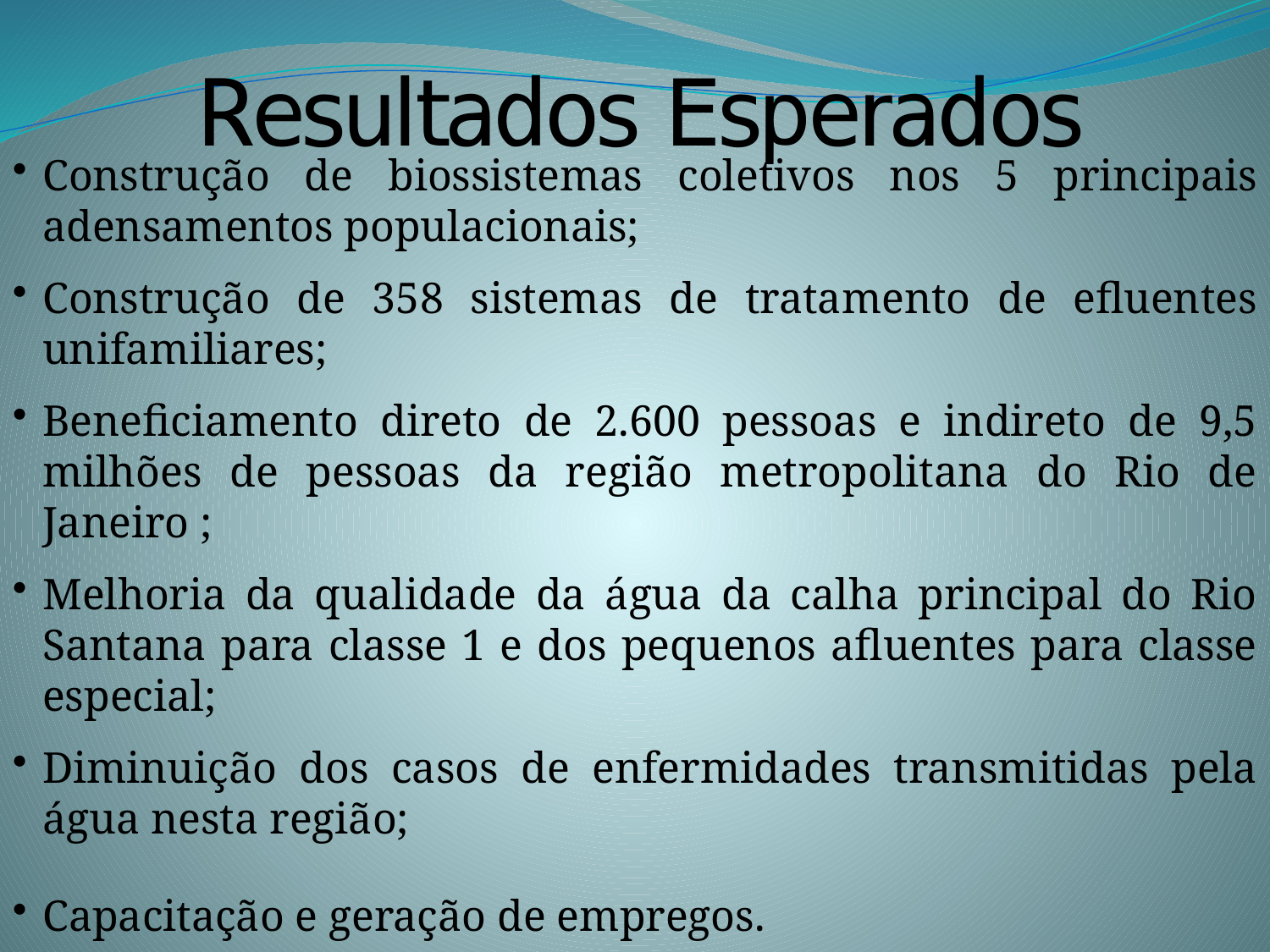

# Resultados Esperados
Construção de biossistemas coletivos nos 5 principais adensamentos populacionais;
Construção de 358 sistemas de tratamento de efluentes unifamiliares;
Beneficiamento direto de 2.600 pessoas e indireto de 9,5 milhões de pessoas da região metropolitana do Rio de Janeiro ;
Melhoria da qualidade da água da calha principal do Rio Santana para classe 1 e dos pequenos afluentes para classe especial;
Diminuição dos casos de enfermidades transmitidas pela água nesta região;
Capacitação e geração de empregos.